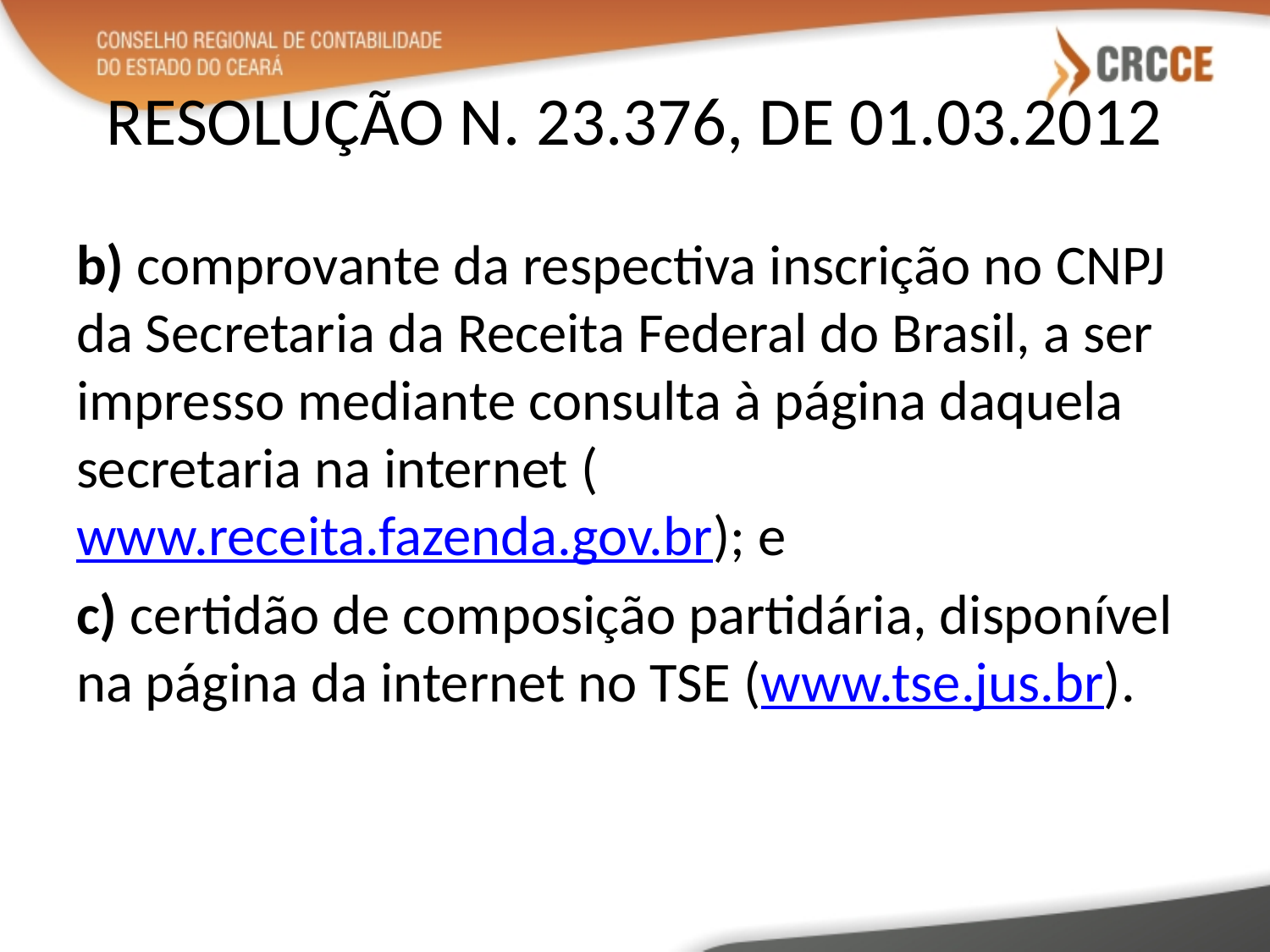

# RESOLUÇÃO N. 23.376, DE 01.03.2012
b) comprovante da respectiva inscrição no CNPJ da Secretaria da Receita Federal do Brasil, a ser impresso mediante consulta à página daquela secretaria na internet (www.receita.fazenda.gov.br); e
c) certidão de composição partidária, disponível na página da internet no TSE (www.tse.jus.br).